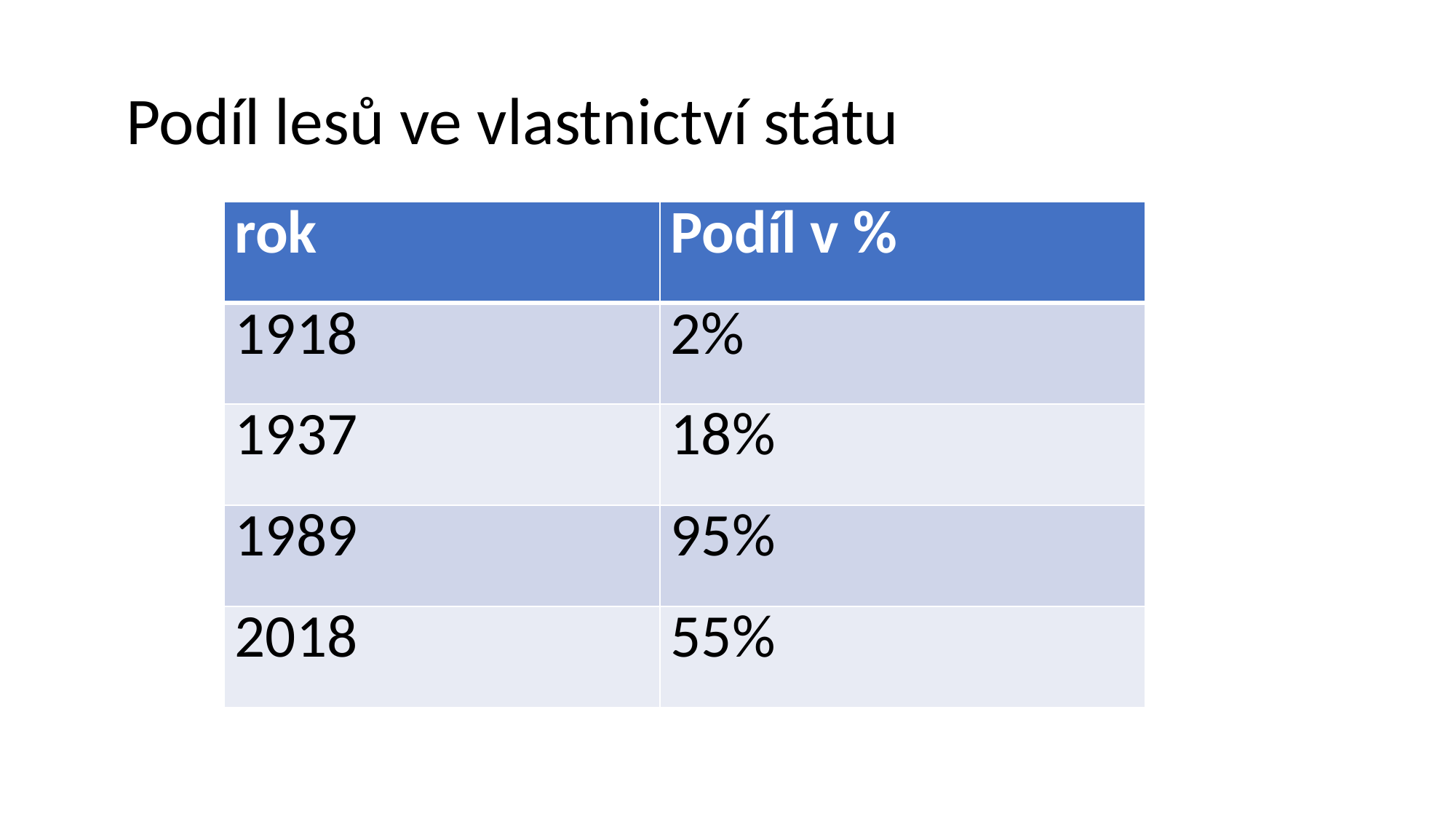

# Podíl lesů ve vlastnictví státu
| rok | Podíl v % |
| --- | --- |
| 1918 | 2% |
| 1937 | 18% |
| 1989 | 95% |
| 2018 | 55% |